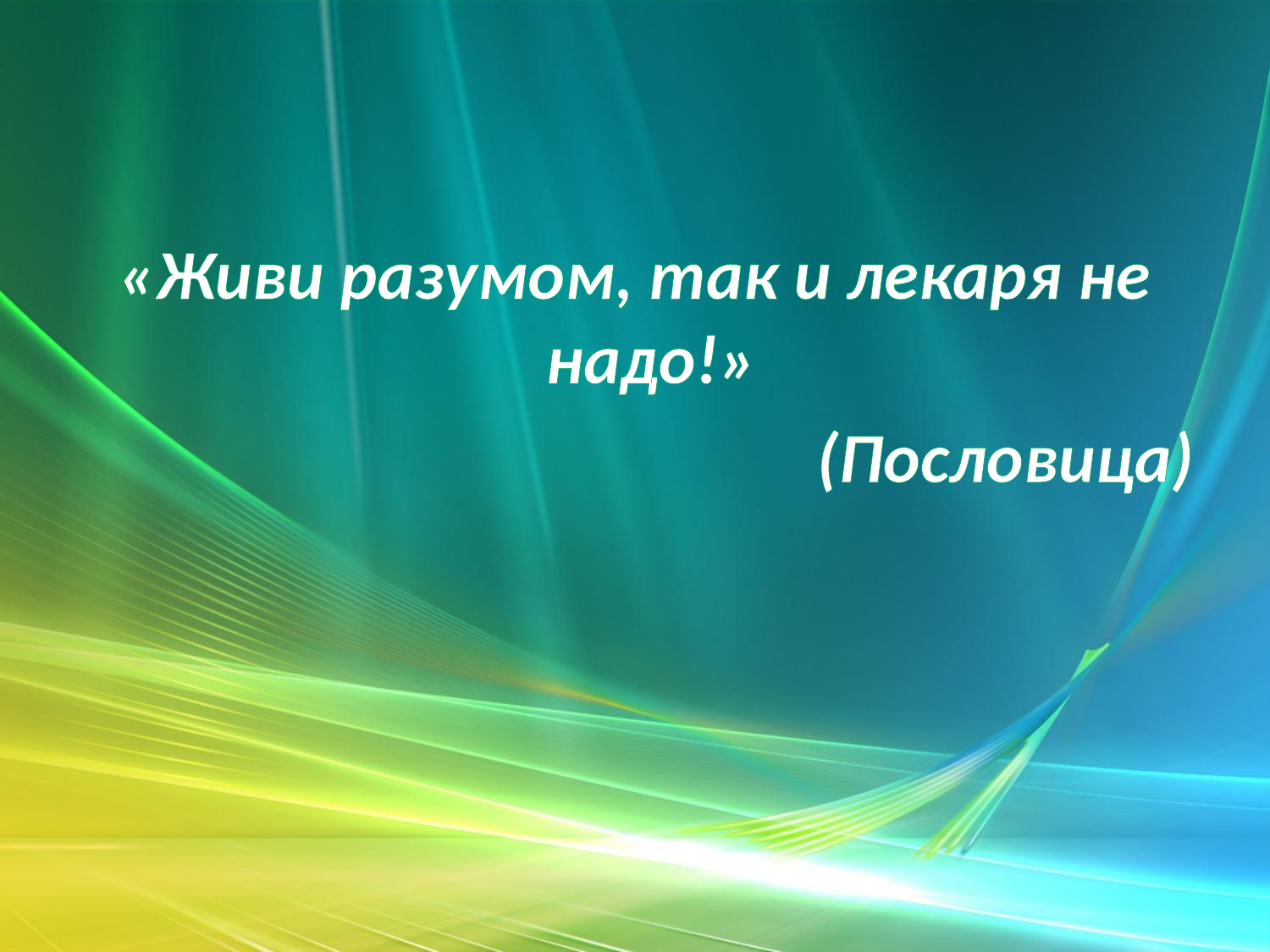

#
«Живи разумом, так и лекаря не надо!»
(Пословица)